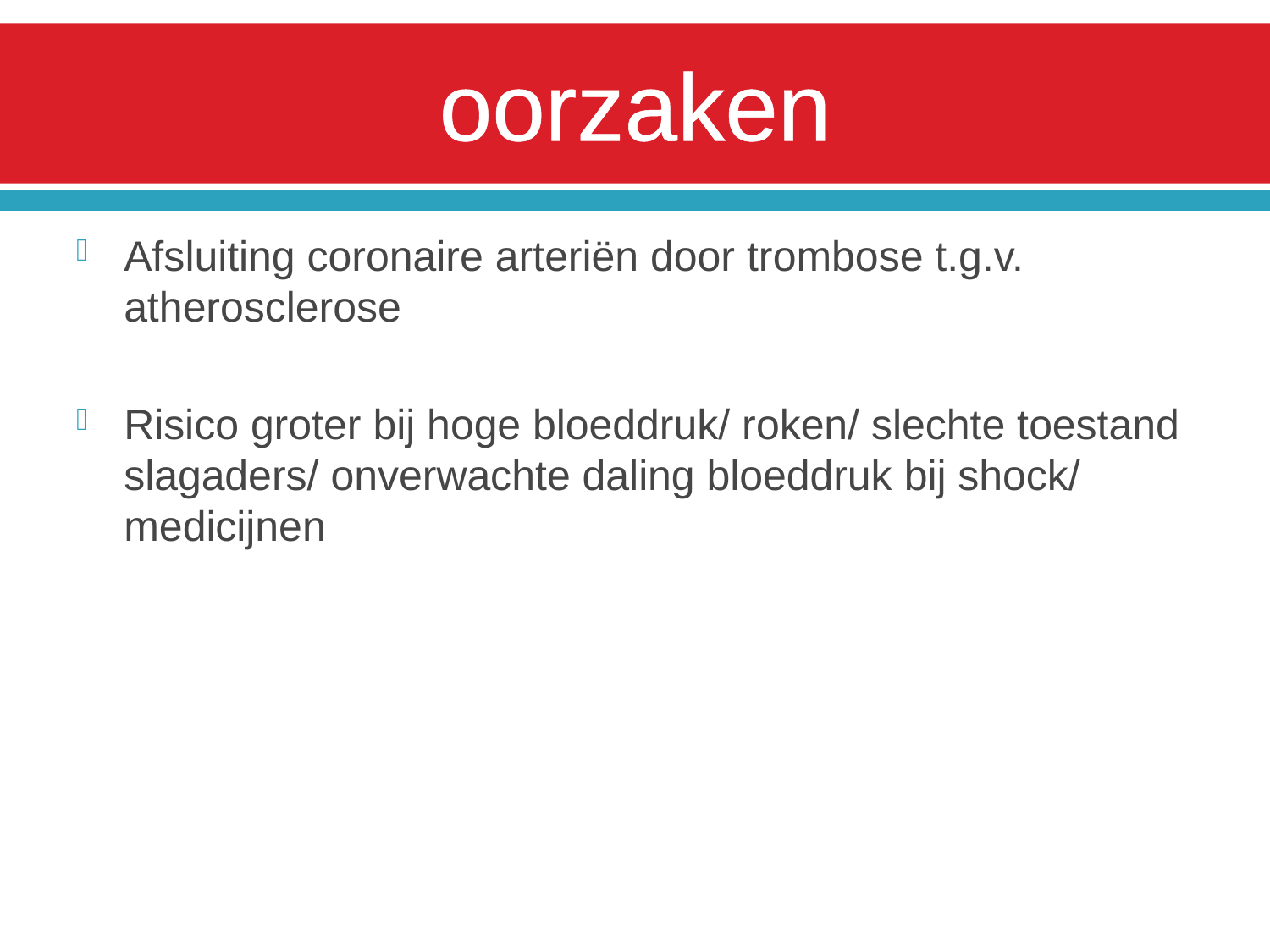

# oorzaken
Afsluiting coronaire arteriën door trombose t.g.v. atherosclerose

Risico groter bij hoge bloeddruk/ roken/ slechte toestand slagaders/ onverwachte daling bloeddruk bij shock/ medicijnen